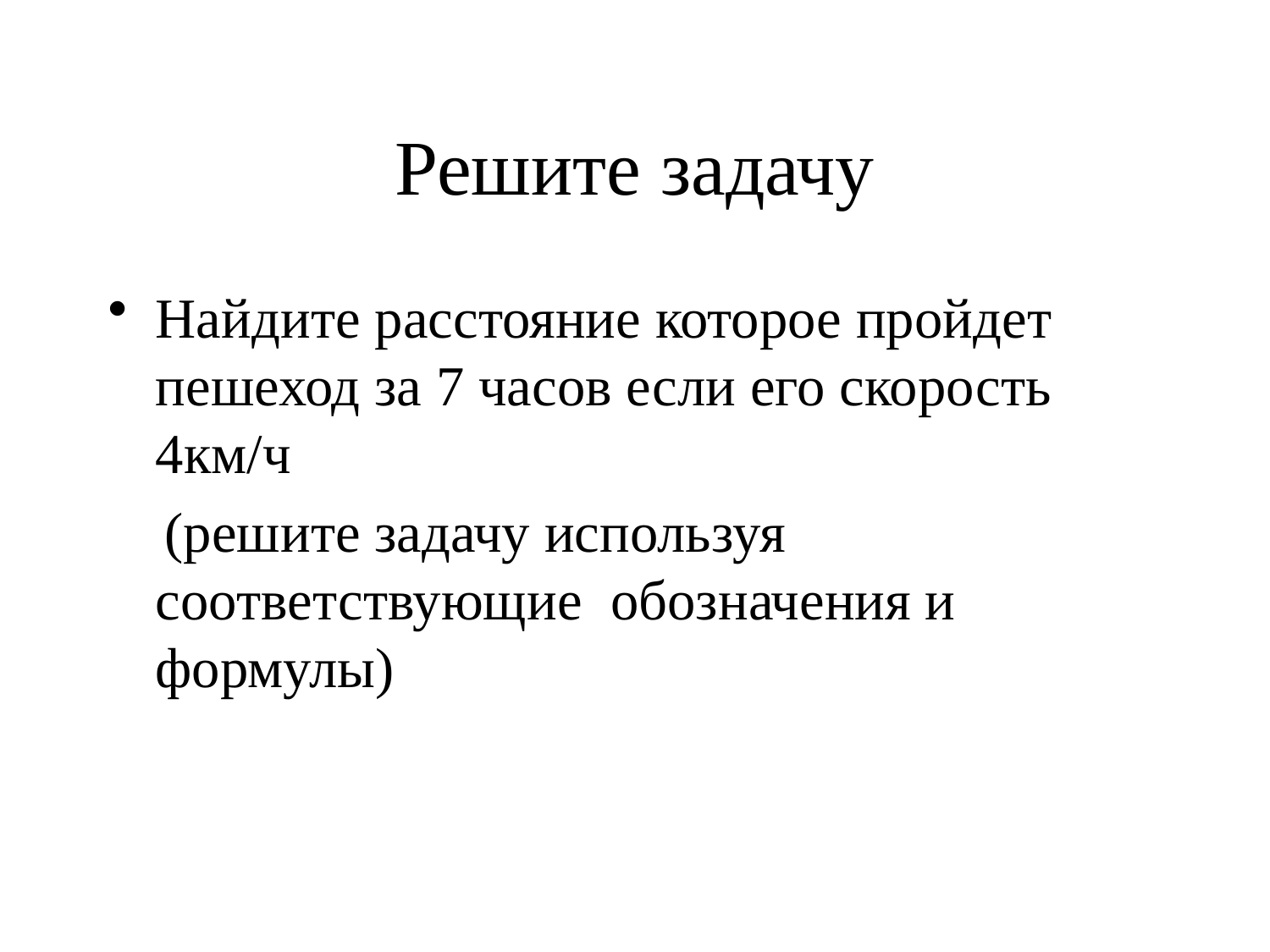

# Решите задачу
Найдите расстояние которое пройдет пешеход за 7 часов если его скорость 4км/ч
    (решите задачу используя соответствующие  обозначения и формулы)